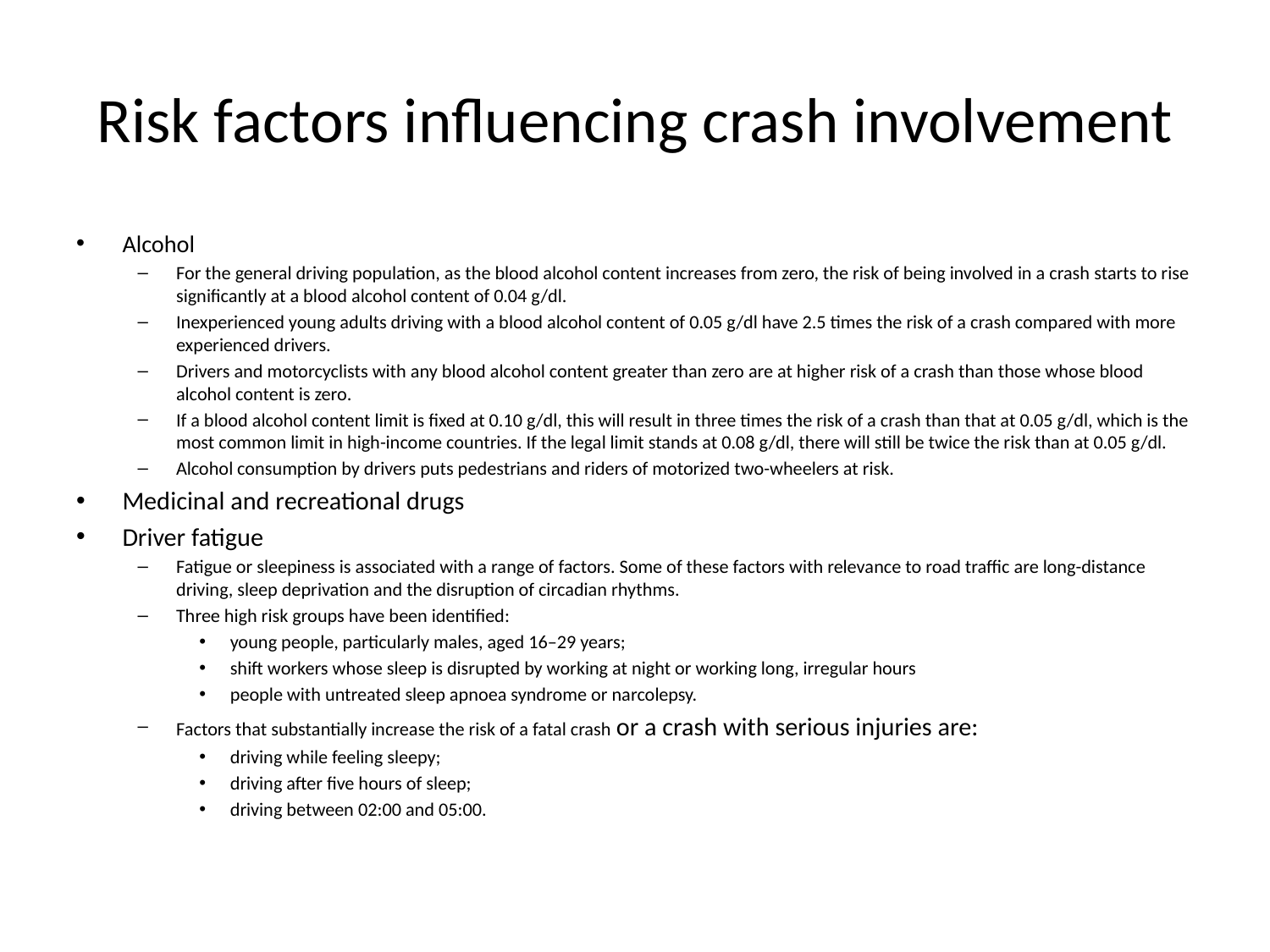

# Risk factors influencing crash involvement
Alcohol
For the general driving population, as the blood alcohol content increases from zero, the risk of being involved in a crash starts to rise significantly at a blood alcohol content of 0.04 g/dl.
Inexperienced young adults driving with a blood alcohol content of 0.05 g/dl have 2.5 times the risk of a crash compared with more experienced drivers.
Drivers and motorcyclists with any blood alcohol content greater than zero are at higher risk of a crash than those whose blood alcohol content is zero.
If a blood alcohol content limit is fixed at 0.10 g/dl, this will result in three times the risk of a crash than that at 0.05 g/dl, which is the most common limit in high-income countries. If the legal limit stands at 0.08 g/dl, there will still be twice the risk than at 0.05 g/dl.
Alcohol consumption by drivers puts pedestrians and riders of motorized two-wheelers at risk.
Medicinal and recreational drugs
Driver fatigue
Fatigue or sleepiness is associated with a range of factors. Some of these factors with relevance to road traffic are long-distance driving, sleep deprivation and the disruption of circadian rhythms.
Three high risk groups have been identified:
young people, particularly males, aged 16–29 years;
shift workers whose sleep is disrupted by working at night or working long, irregular hours
people with untreated sleep apnoea syndrome or narcolepsy.
Factors that substantially increase the risk of a fatal crash or a crash with serious injuries are:
driving while feeling sleepy;
driving after five hours of sleep;
driving between 02:00 and 05:00.